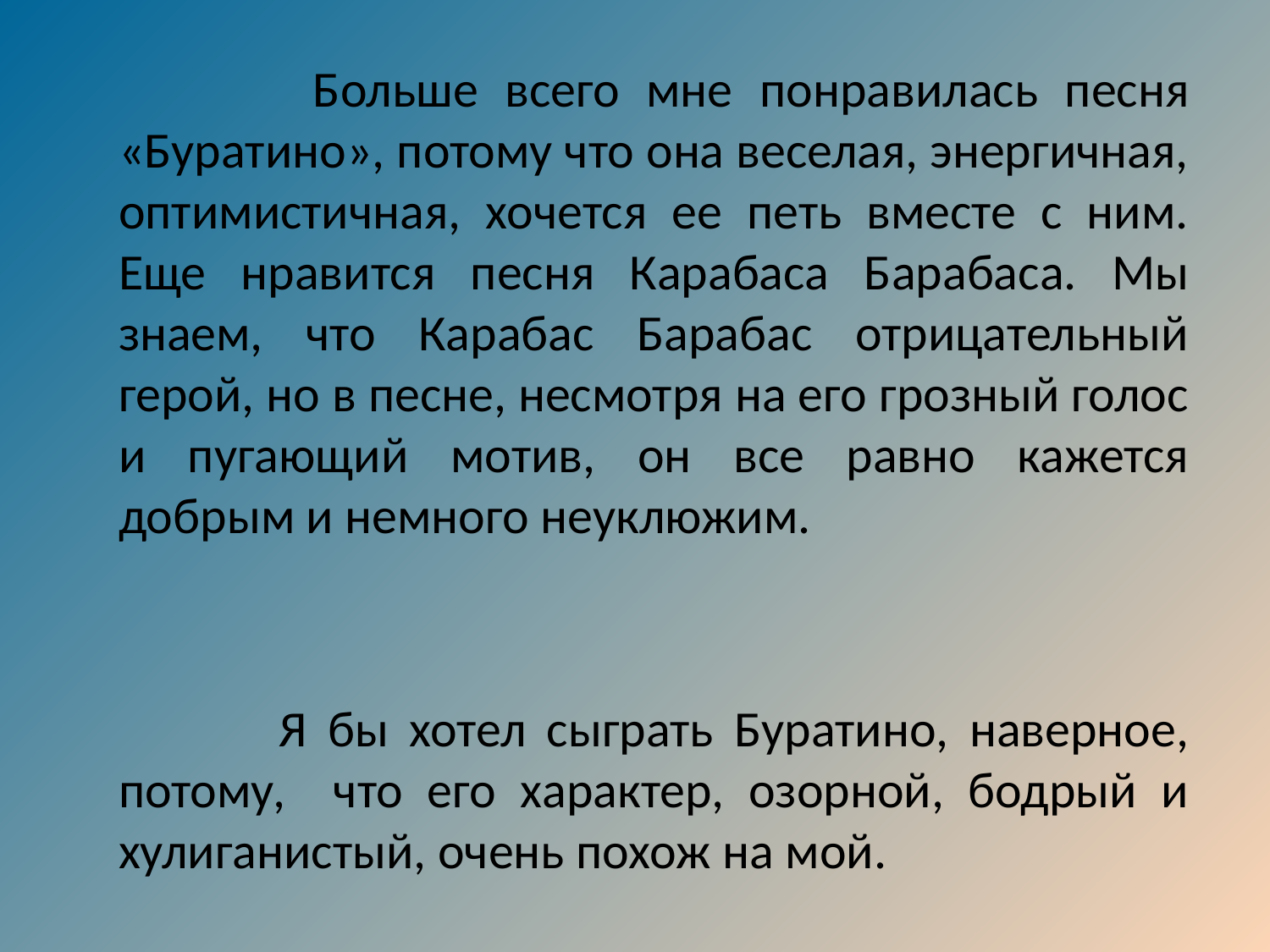

Больше всего мне понравилась песня «Буратино», потому что она веселая, энергичная, оптимистичная, хочется ее петь вместе с ним. Еще нравится песня Карабаса Барабаса. Мы знаем, что Карабас Барабас отрицательный герой, но в песне, несмотря на его грозный голос и пугающий мотив, он все равно кажется добрым и немного неуклюжим.

          Я бы хотел сыграть Буратино, наверное, потому,  что его характер, озорной, бодрый и хулиганистый, очень похож на мой.